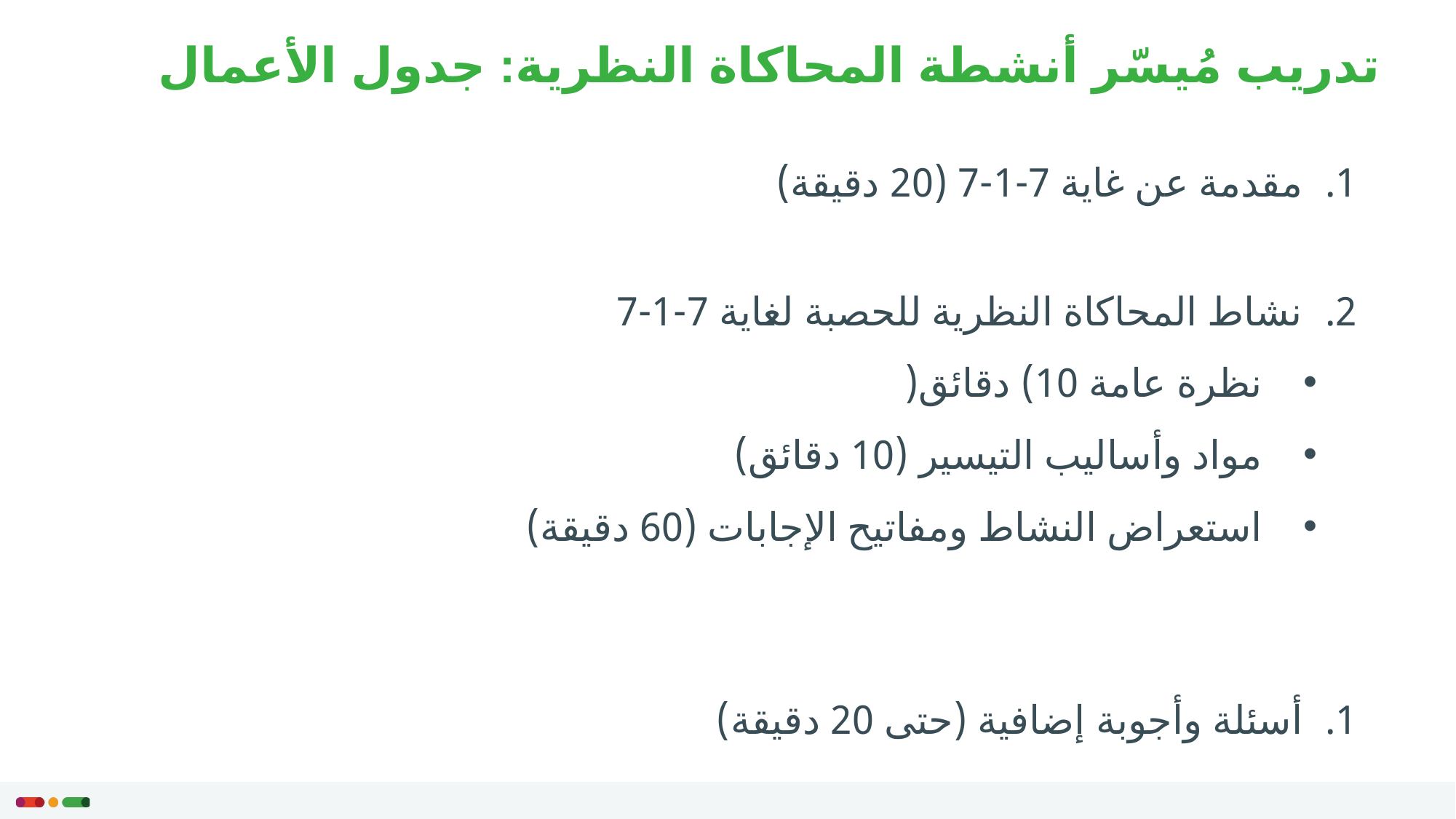

# تدريب مُيسّر أنشطة المحاكاة النظرية: جدول الأعمال
مقدمة عن غاية 7-1-7 (20 دقيقة)

نشاط المحاكاة النظرية للحصبة لغاية 7-1-7
نظرة عامة ‎‏10)‏‎ دقائق(
مواد وأساليب التيسير (10 دقائق)
استعراض النشاط ومفاتيح الإجابات (60 دقيقة)

أسئلة وأجوبة إضافية (حتى 20 دقيقة)